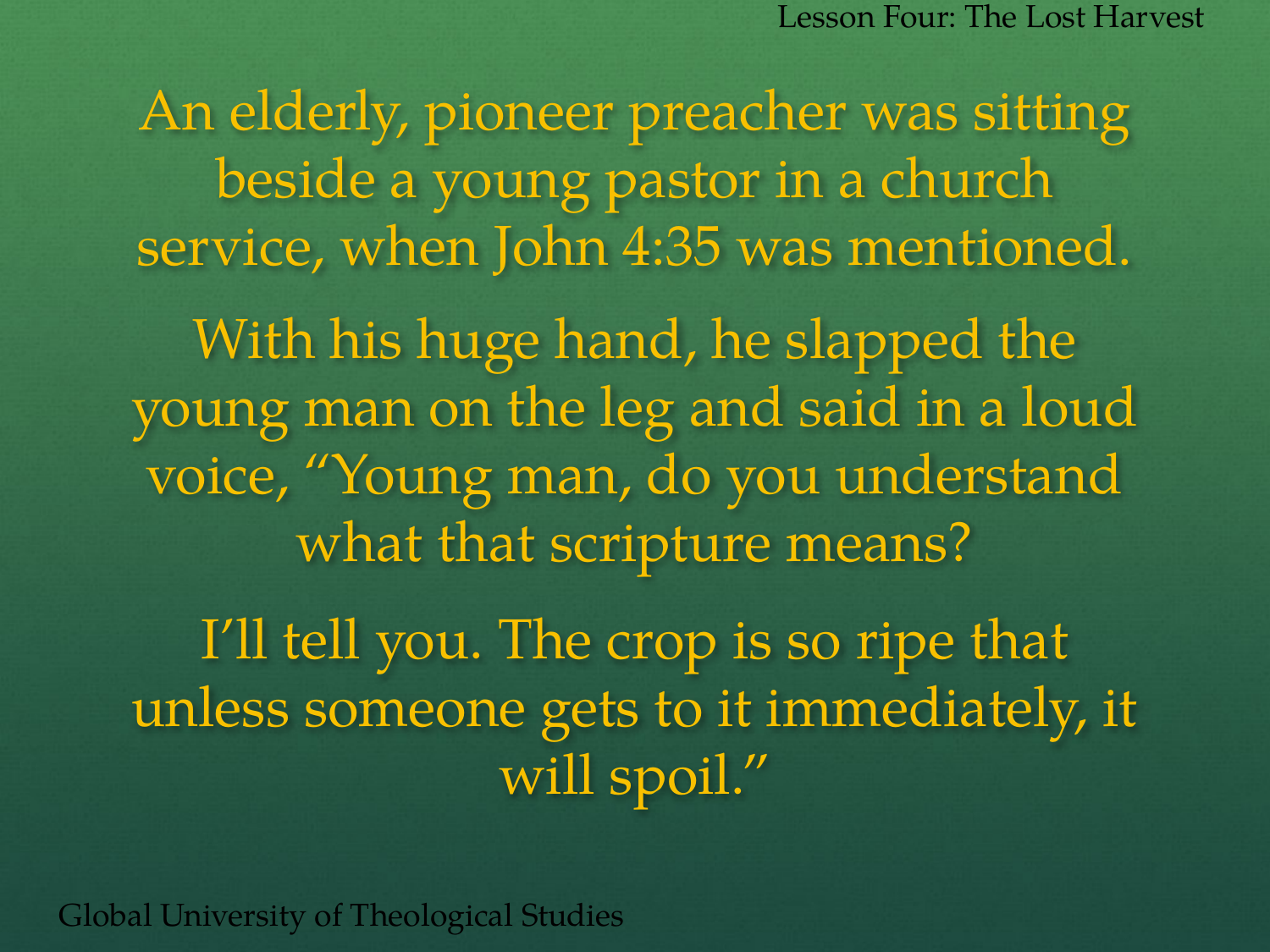

Lesson Four: The Lost Harvest

An elderly, pioneer preacher was sitting beside a young pastor in a church service, when John 4:35 was mentioned.
With his huge hand, he slapped the young man on the leg and said in a loud voice, “Young man, do you understand what that scripture means?
I’ll tell you. The crop is so ripe that unless someone gets to it immediately, it will spoil.”
Global University of Theological Studies